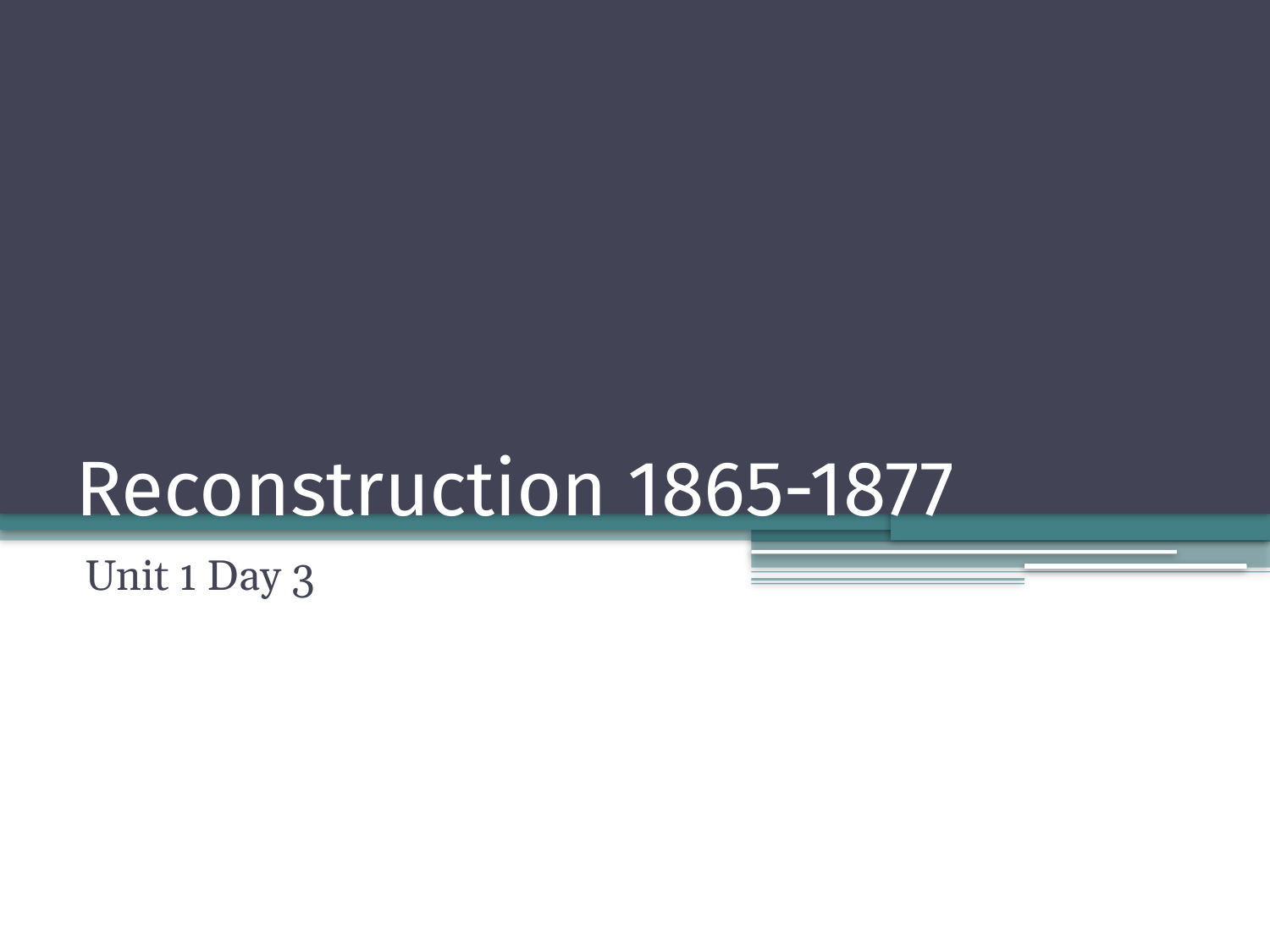

# Reconstruction 1865-1877
Unit 1 Day 3